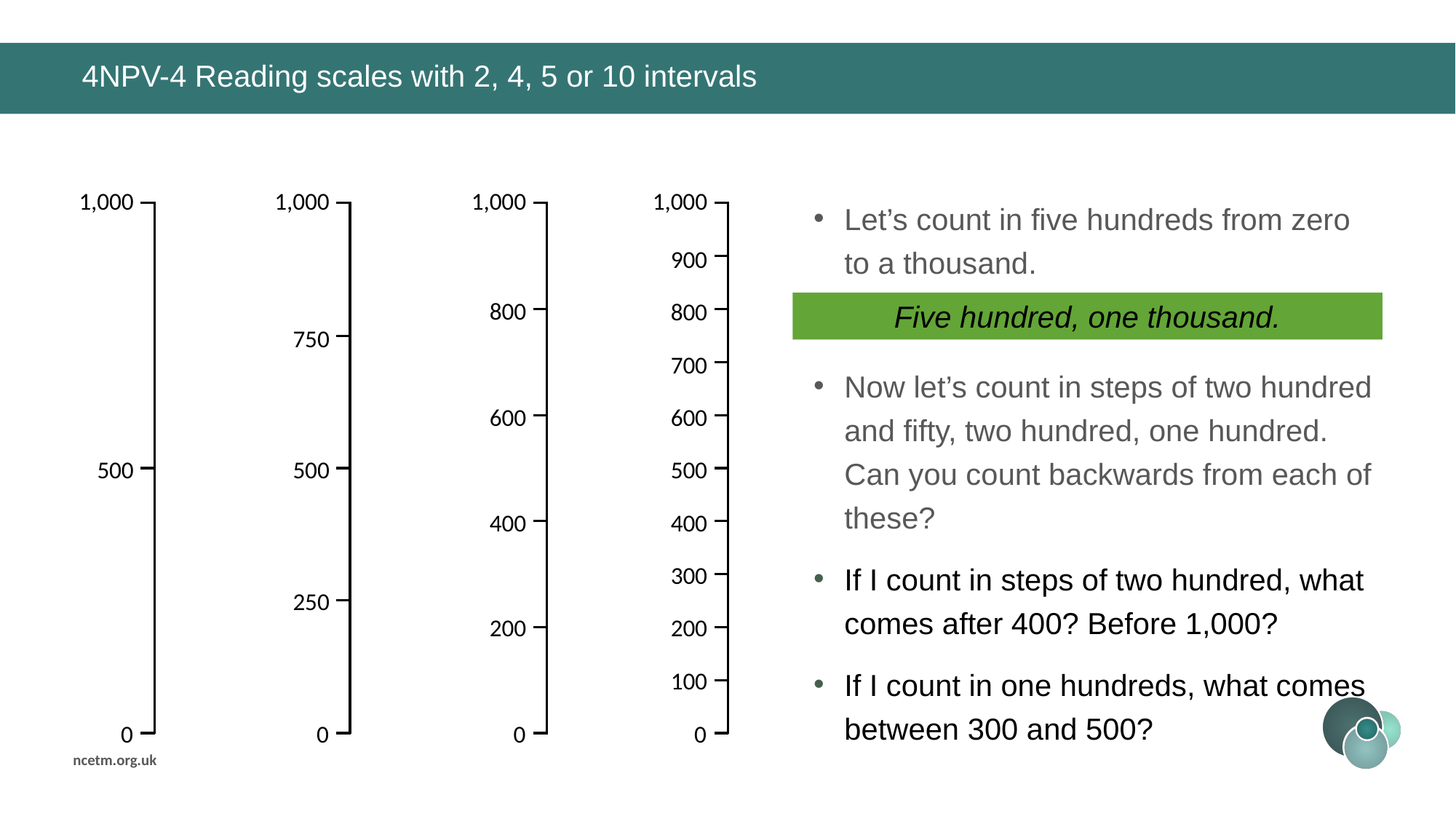

# 4NPV-4 Reading scales with 2, 4, 5 or 10 intervals
1,000
0
1,000
0
1,000
0
1,000
0
Let’s count in five hundreds from zero to a thousand.

Now let’s count in steps of two hundred and fifty, two hundred, one hundred. Can you count backwards from each of these?
If I count in steps of two hundred, what comes after 400? Before 1,000?
If I count in one hundreds, what comes between 300 and 500?
900
800
700
600
500
400
300
200
100
800
600
400
200
Five hundred, one thousand.
750
500
250
500